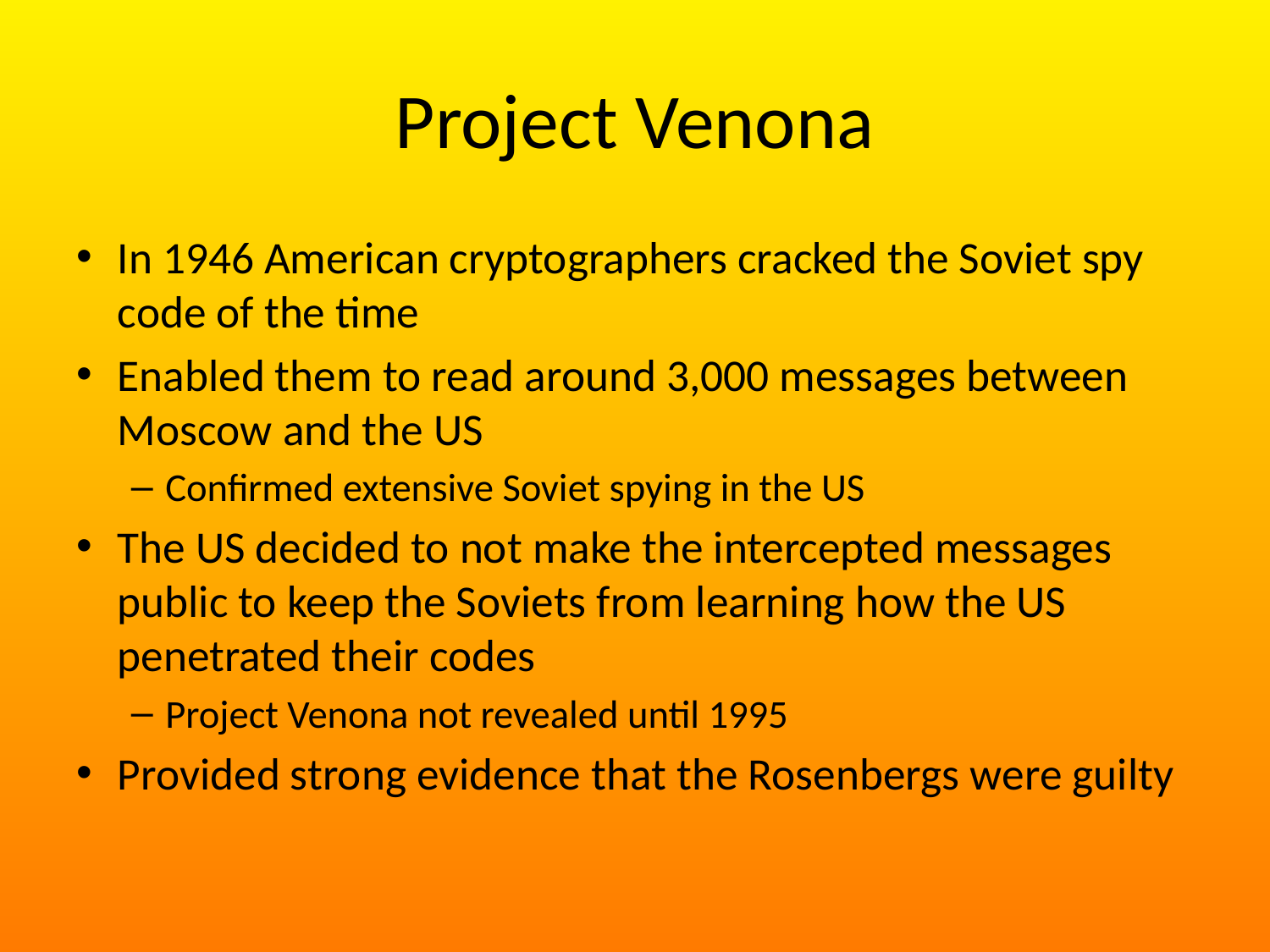

# Project Venona
In 1946 American cryptographers cracked the Soviet spy code of the time
Enabled them to read around 3,000 messages between Moscow and the US
Confirmed extensive Soviet spying in the US
The US decided to not make the intercepted messages public to keep the Soviets from learning how the US penetrated their codes
Project Venona not revealed until 1995
Provided strong evidence that the Rosenbergs were guilty